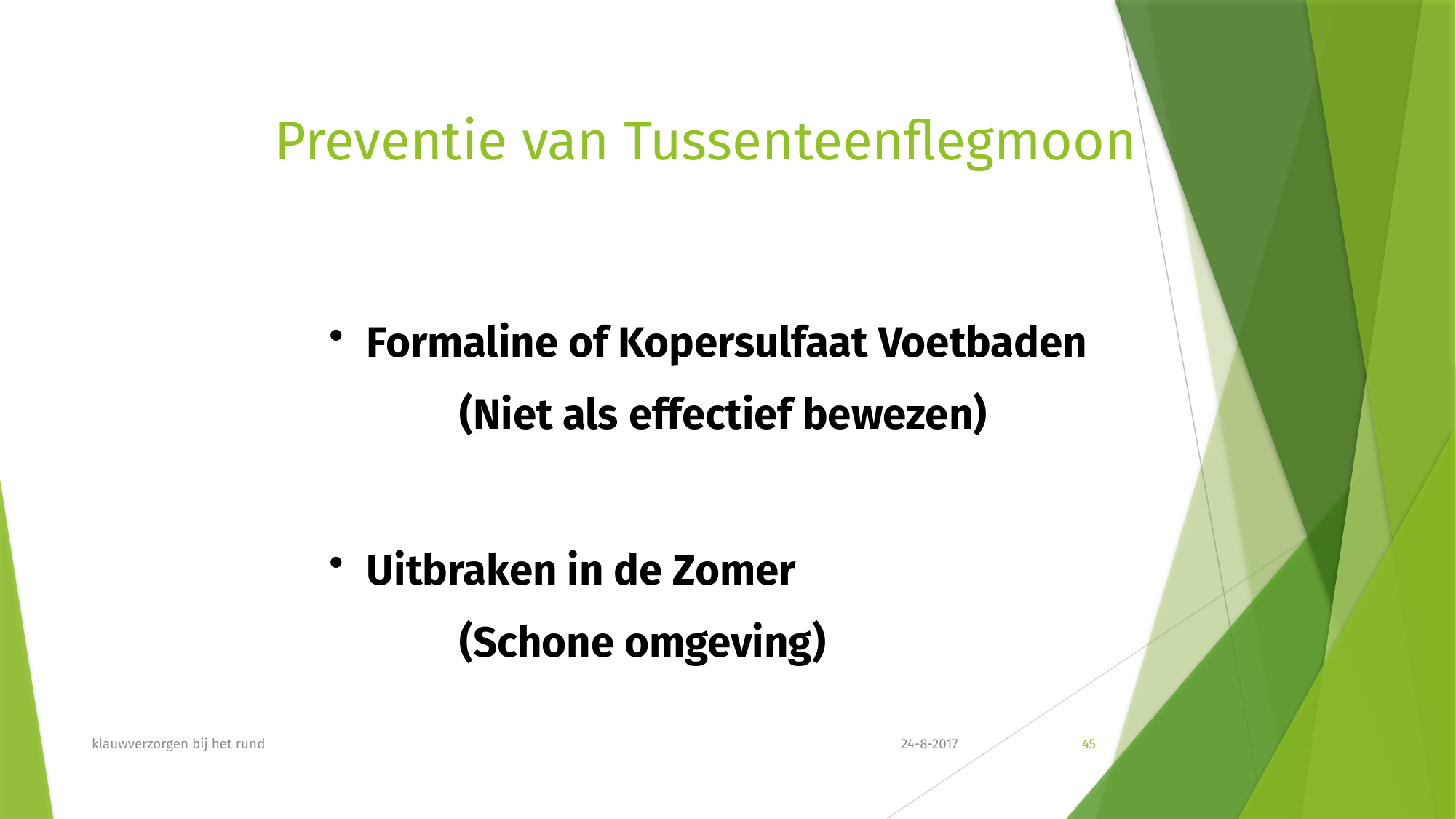

# Preventie van Tussenteenflegmoon
  Formaline of Kopersulfaat Voetbaden
             (Niet als effectief bewezen)
  Uitbraken in de Zomer
             (Schone omgeving)
klauwverzorgen bij het rund
24-8-2017
45